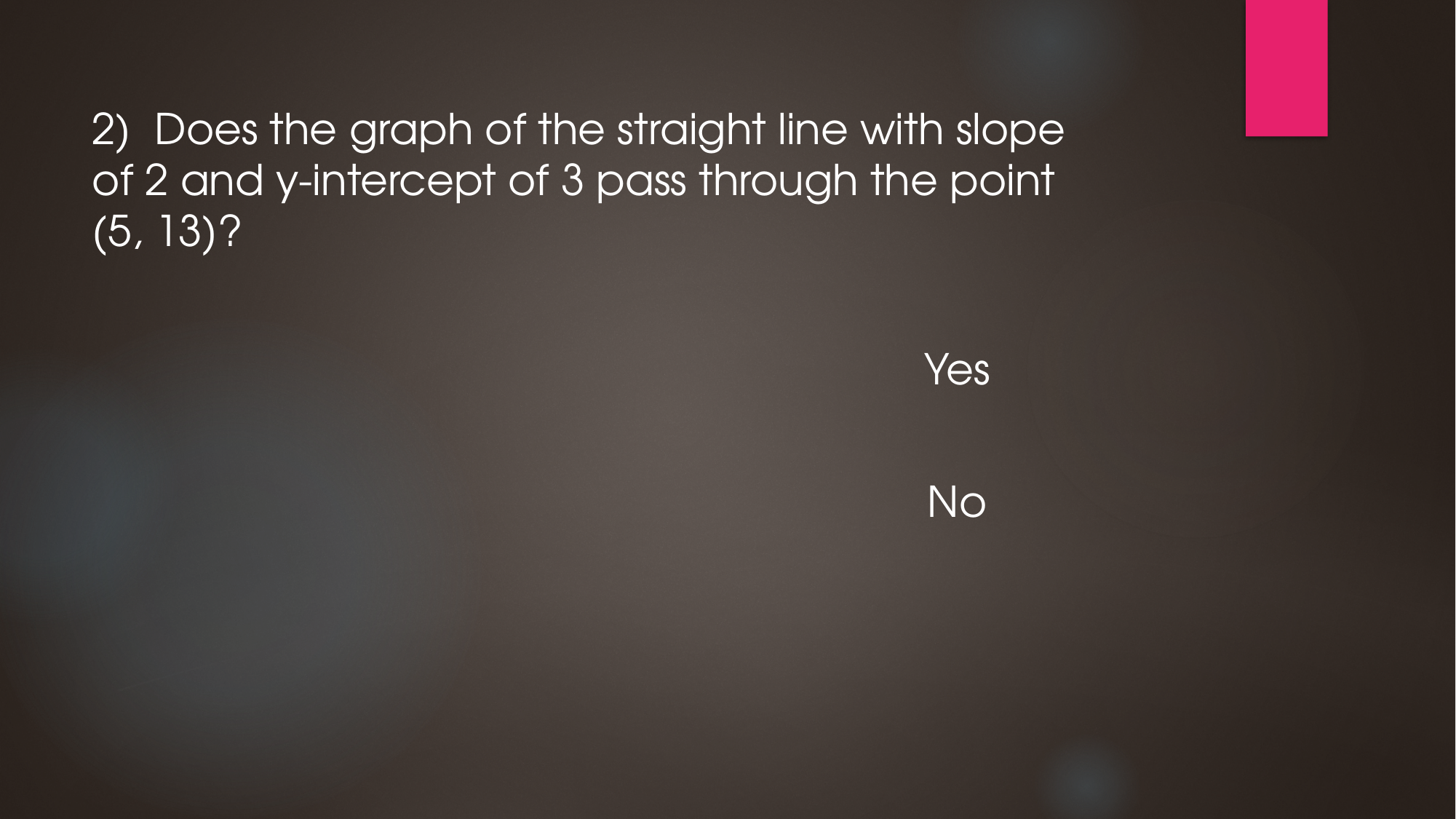

# 2)  Does the graph of the straight line with slope of 2 and y-intercept of 3 pass through the point (5, 13)?
Yes

No